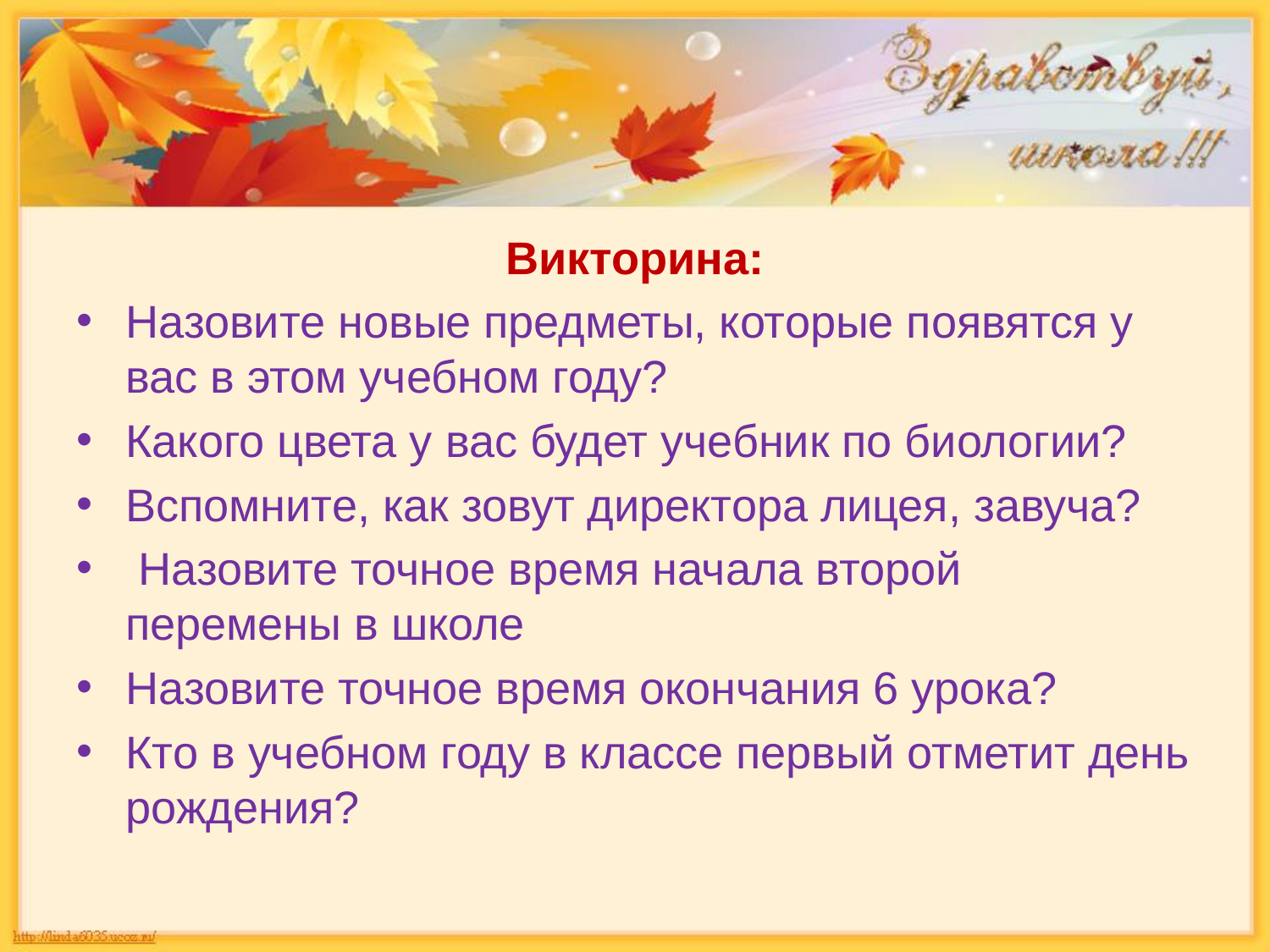

Викторина:
Назовите новые предметы, которые появятся у вас в этом учебном году?
Какого цвета у вас будет учебник по биологии?
Вспомните, как зовут директора лицея, завуча?
 Назовите точное время начала второй  перемены в школе
Назовите точное время окончания 6 урока?
Кто в учебном году в классе первый отметит день рождения?